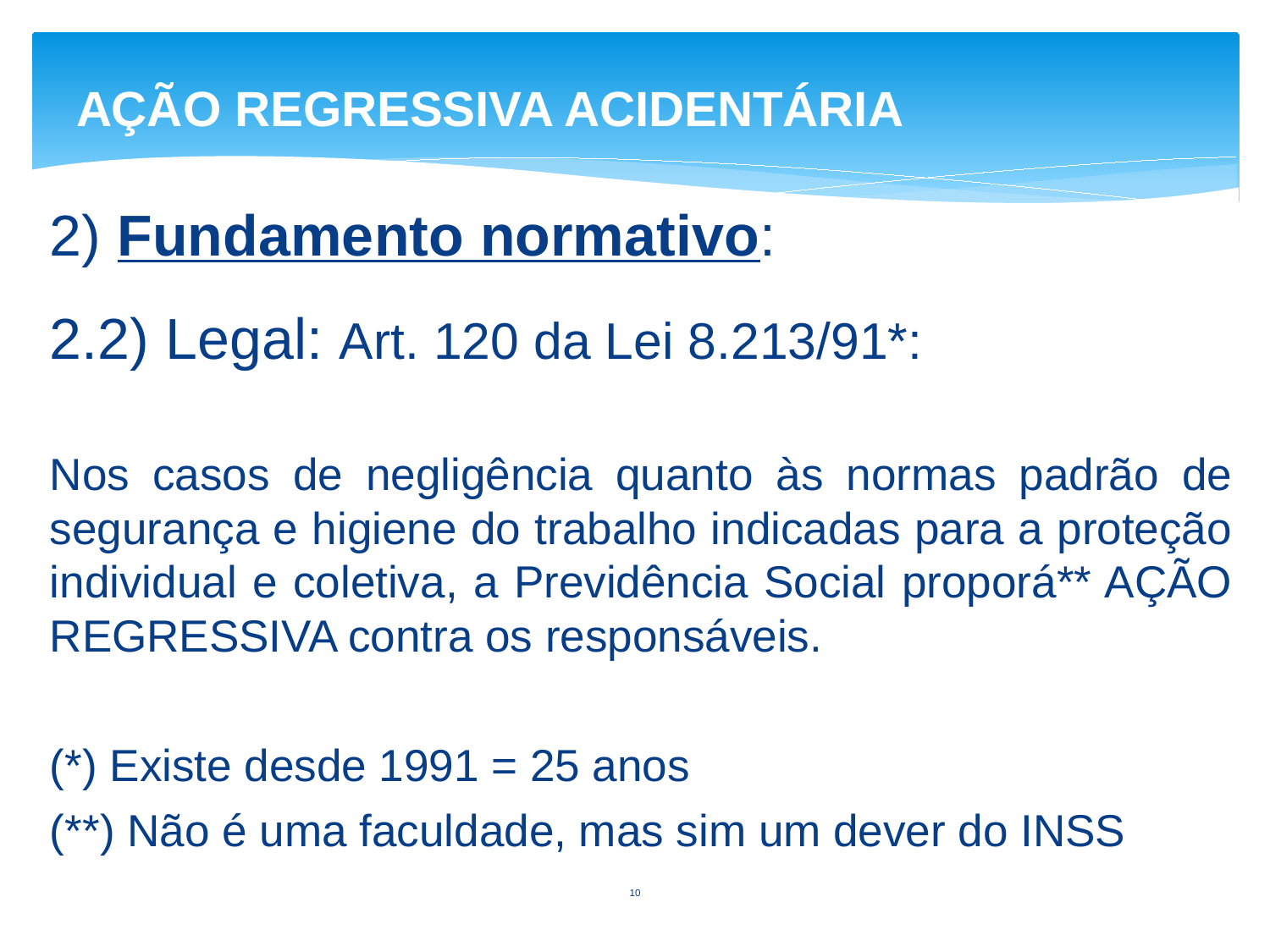

# AÇÃO REGRESSIVA ACIDENTÁRIA
2) Fundamento normativo:

2.2) Legal: Art. 120 da Lei 8.213/91*:

Nos casos de negligência quanto às normas padrão de segurança e higiene do trabalho indicadas para a proteção individual e coletiva, a Previdência Social proporá** AÇÃO REGRESSIVA contra os responsáveis.

(*) Existe desde 1991 = 25 anos
(**) Não é uma faculdade, mas sim um dever do INSS
10